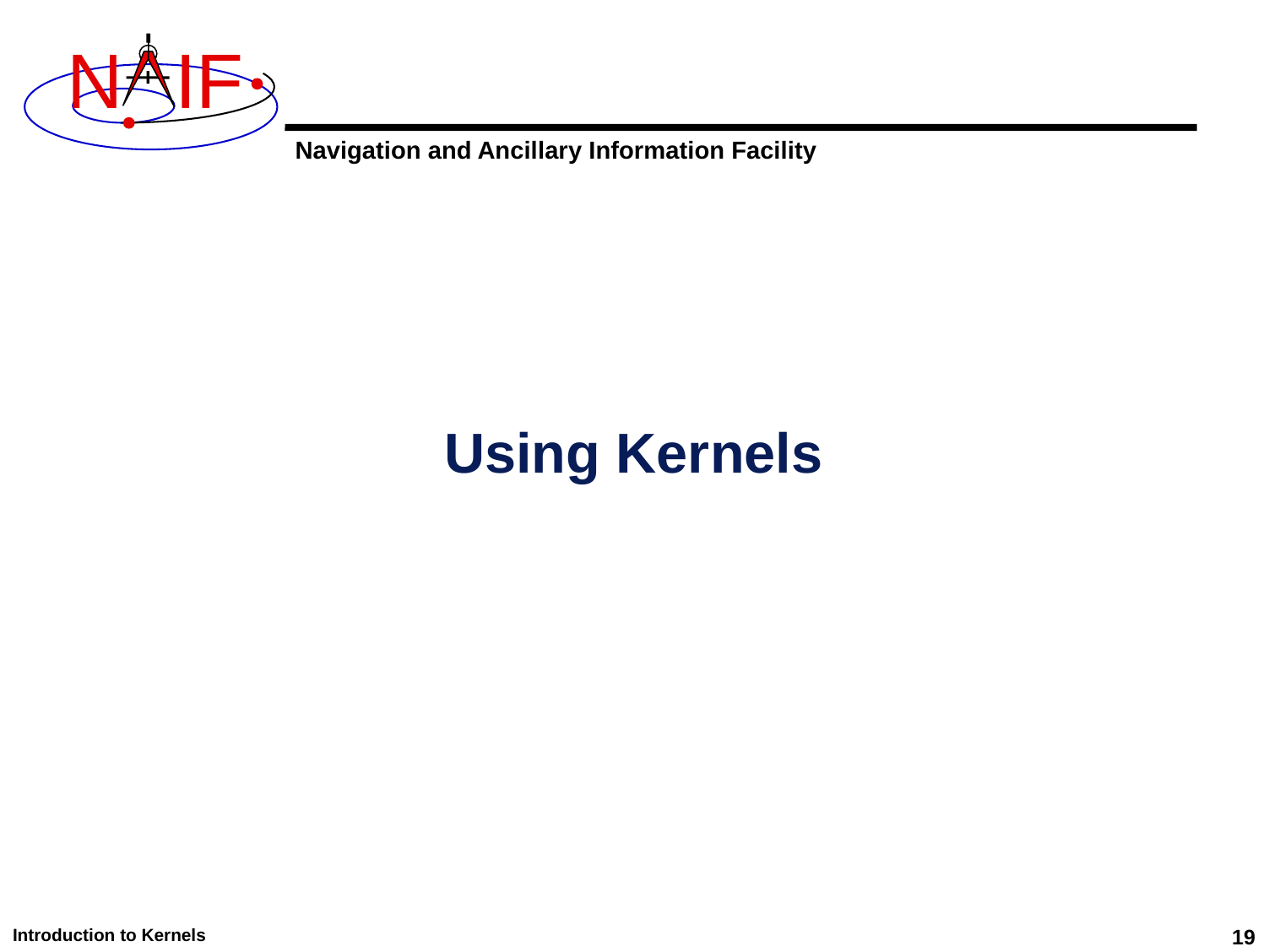

# Using Kernels
Introduction to Kernels
19